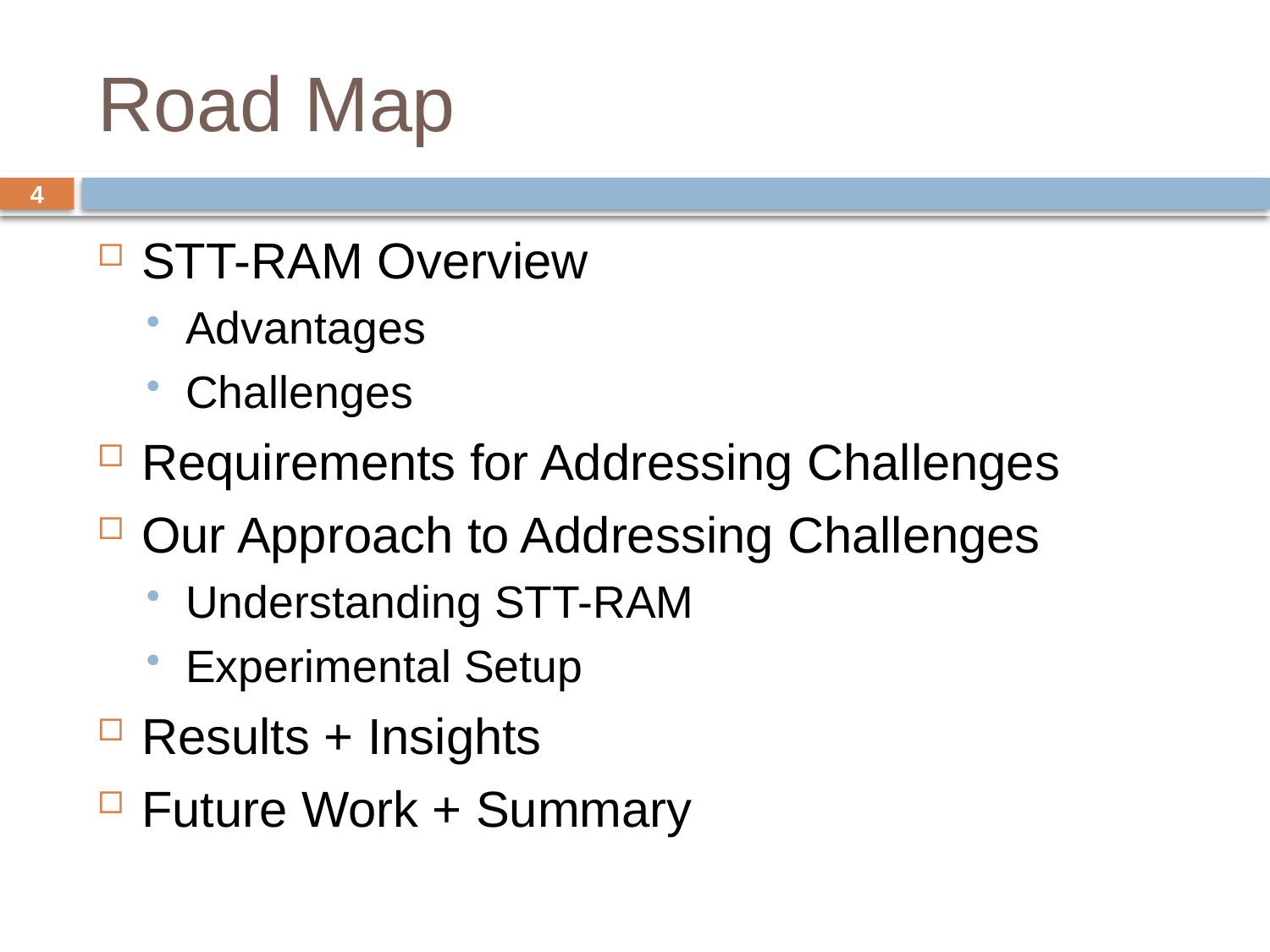

# Road Map
4
STT-RAM Overview
Advantages
Challenges
Requirements for Addressing Challenges
Our Approach to Addressing Challenges
Understanding STT-RAM
Experimental Setup
Results + Insights
Future Work + Summary